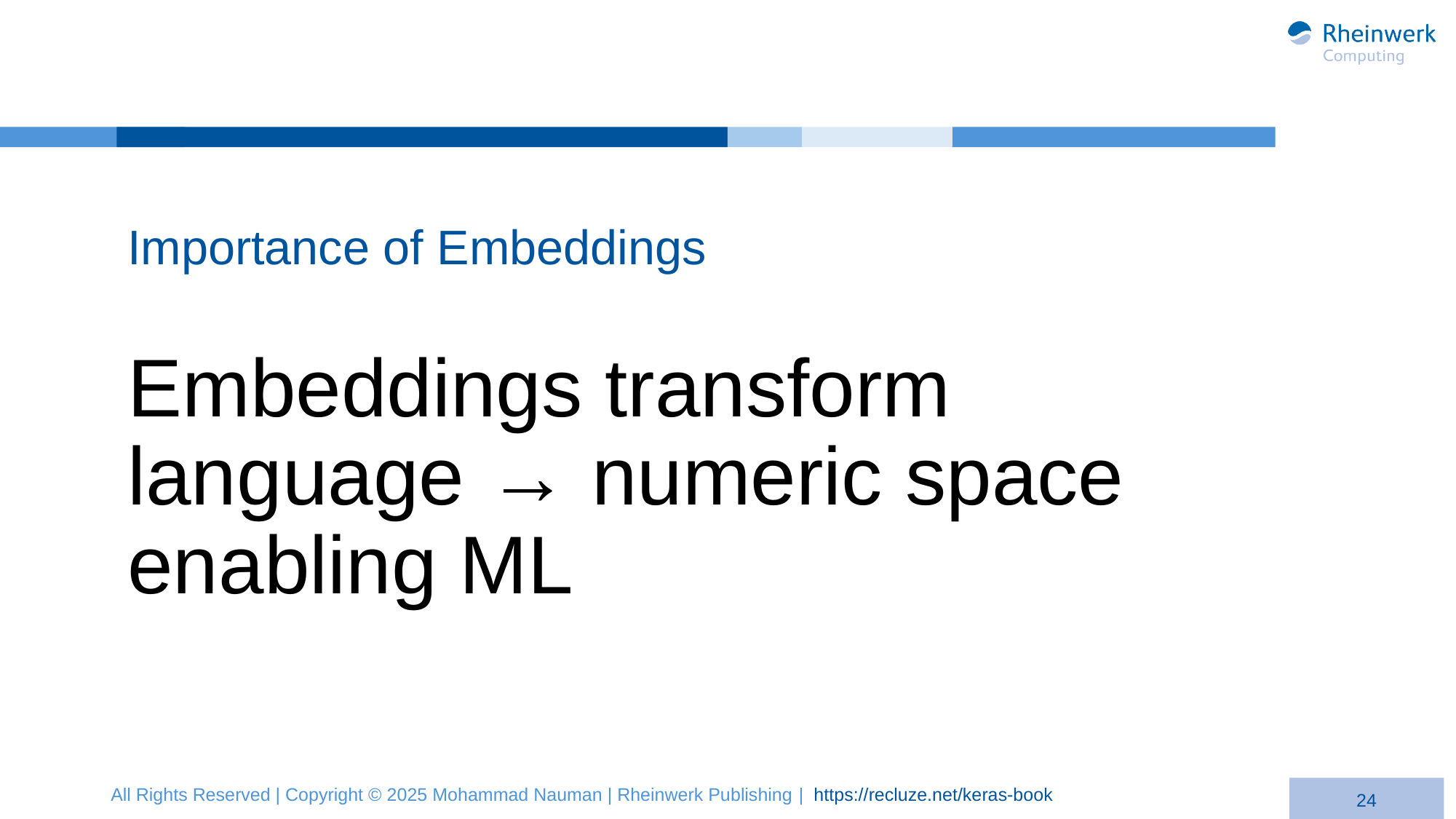

Importance of Embeddings
# Embeddings transform language → numeric space enabling ML